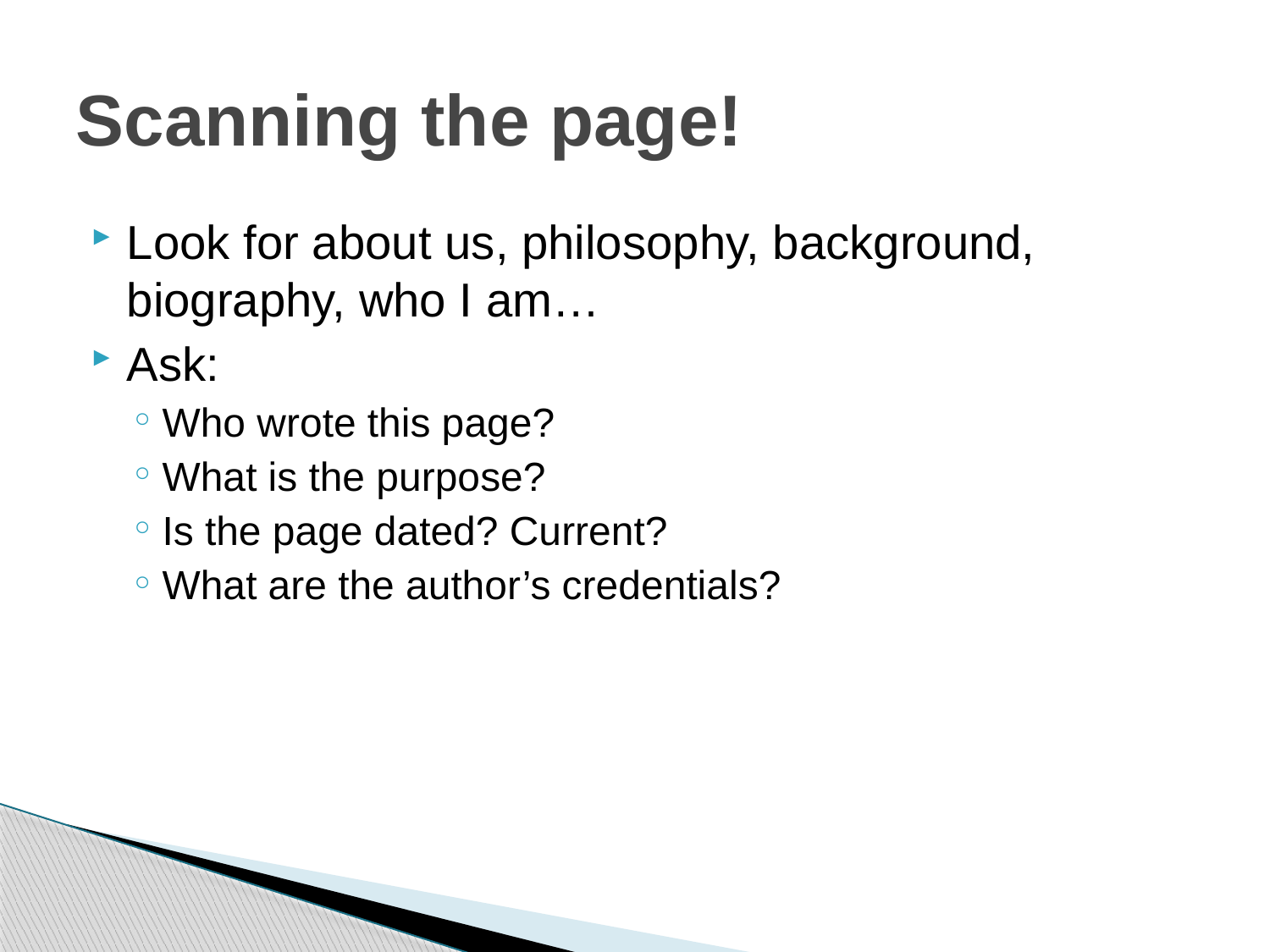

# Scanning the page!
Look for about us, philosophy, background, biography, who I am…
Ask:
Who wrote this page?
What is the purpose?
Is the page dated? Current?
What are the author’s credentials?